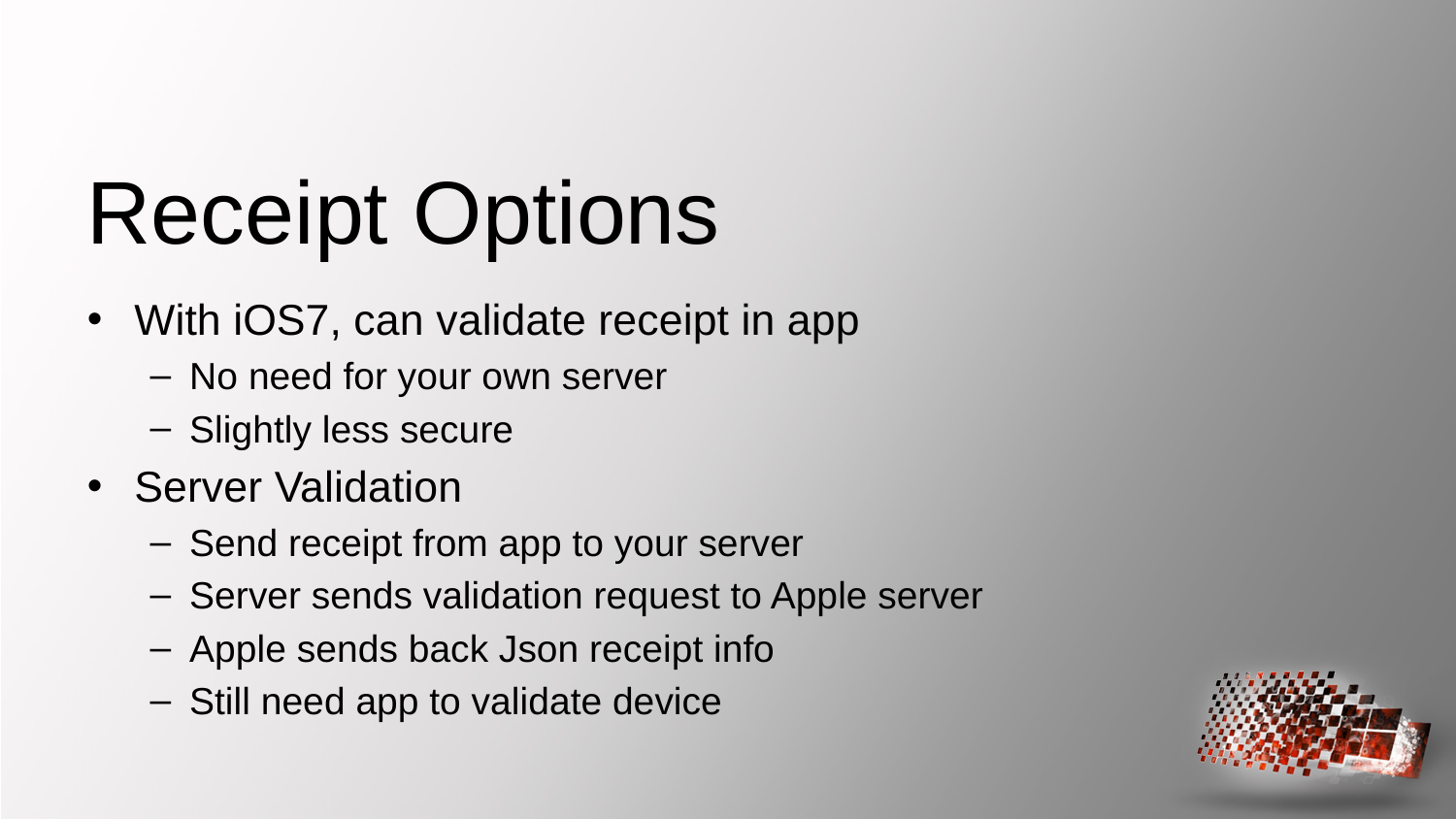

# Receipt Options
With iOS7, can validate receipt in app
No need for your own server
Slightly less secure
Server Validation
Send receipt from app to your server
Server sends validation request to Apple server
Apple sends back Json receipt info
Still need app to validate device